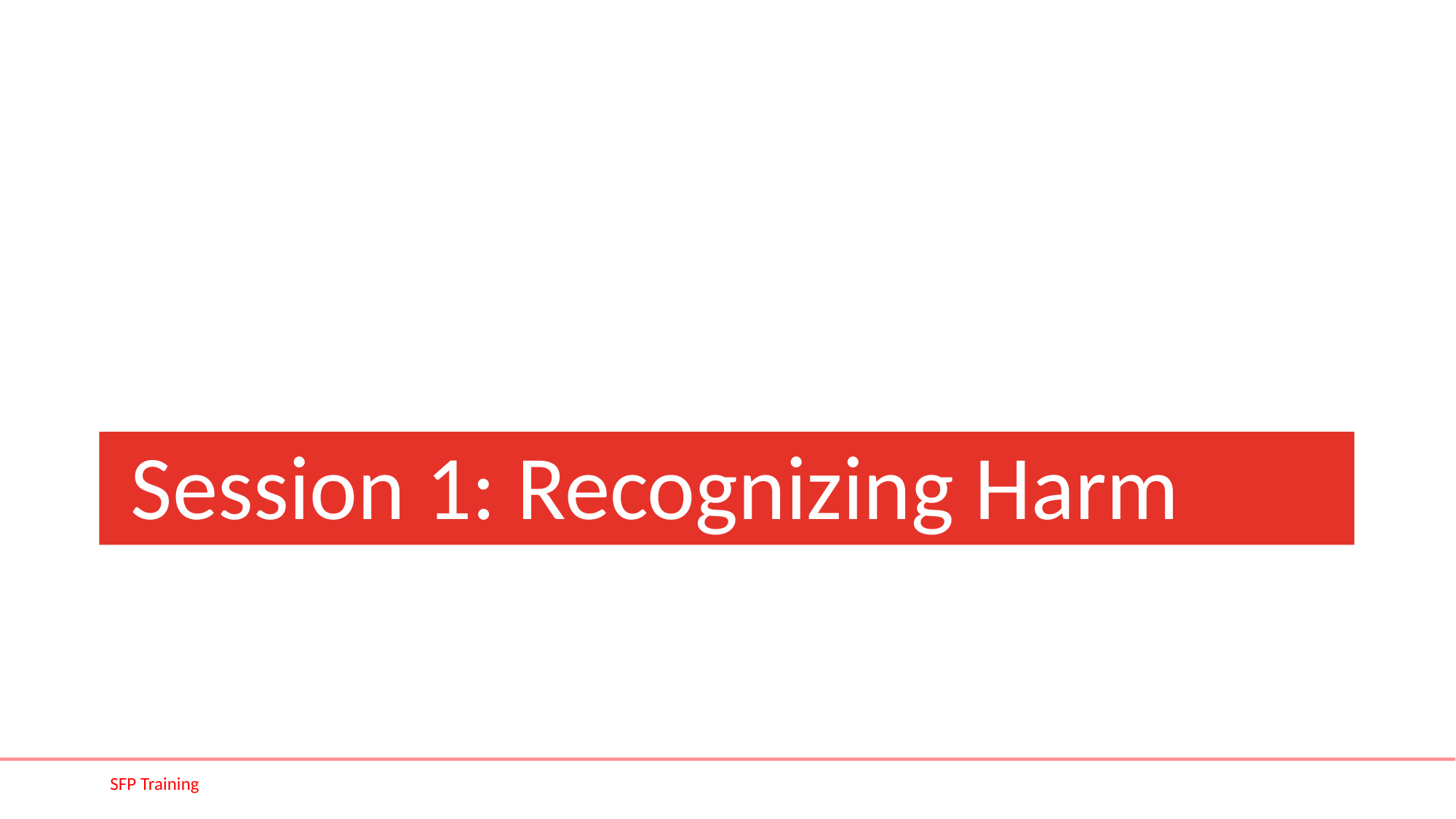

# Session 1: Recognizing Harm

SFP Training